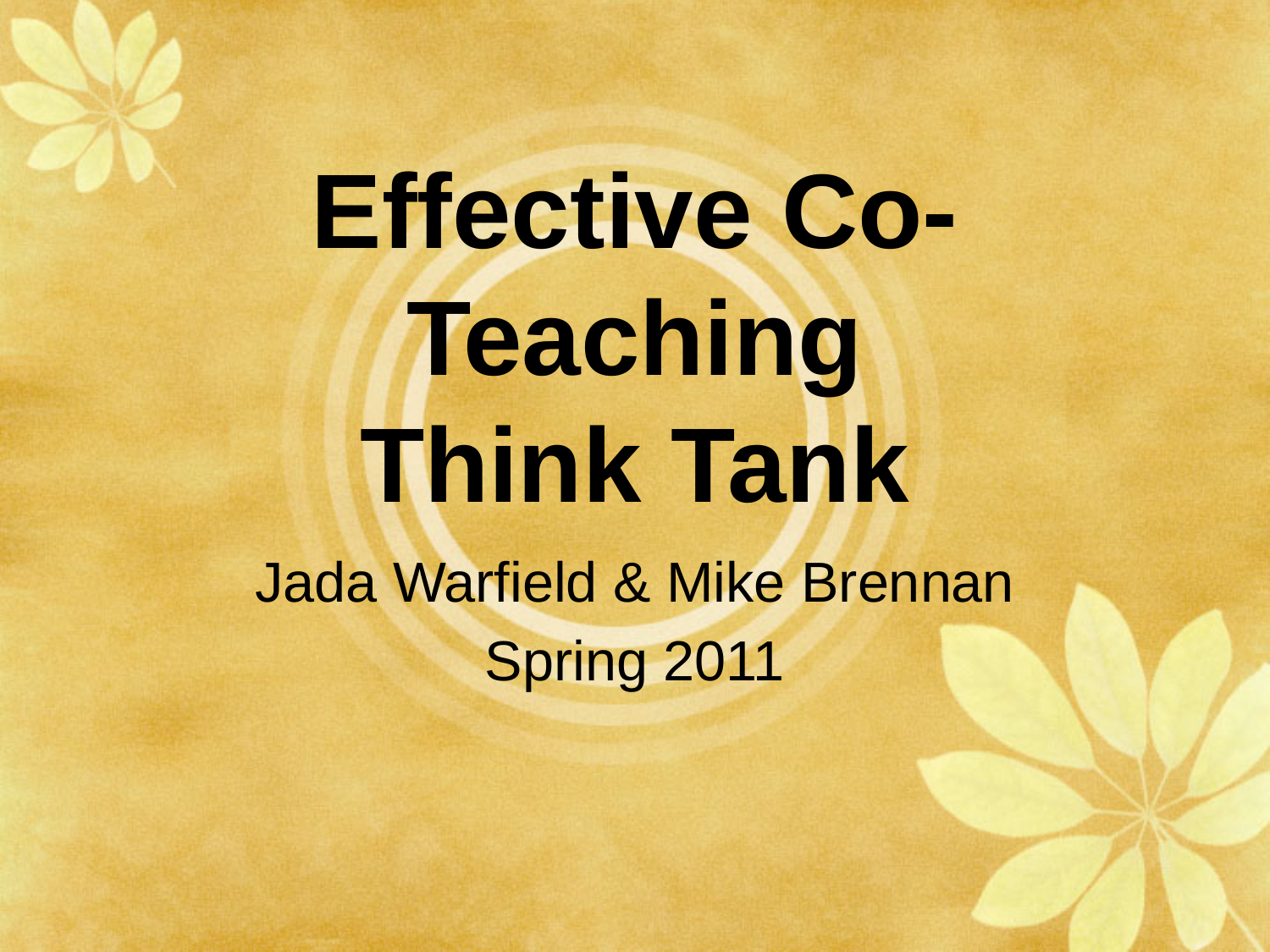

# Effective Co-Teaching Think Tank
Jada Warfield & Mike Brennan
Spring 2011